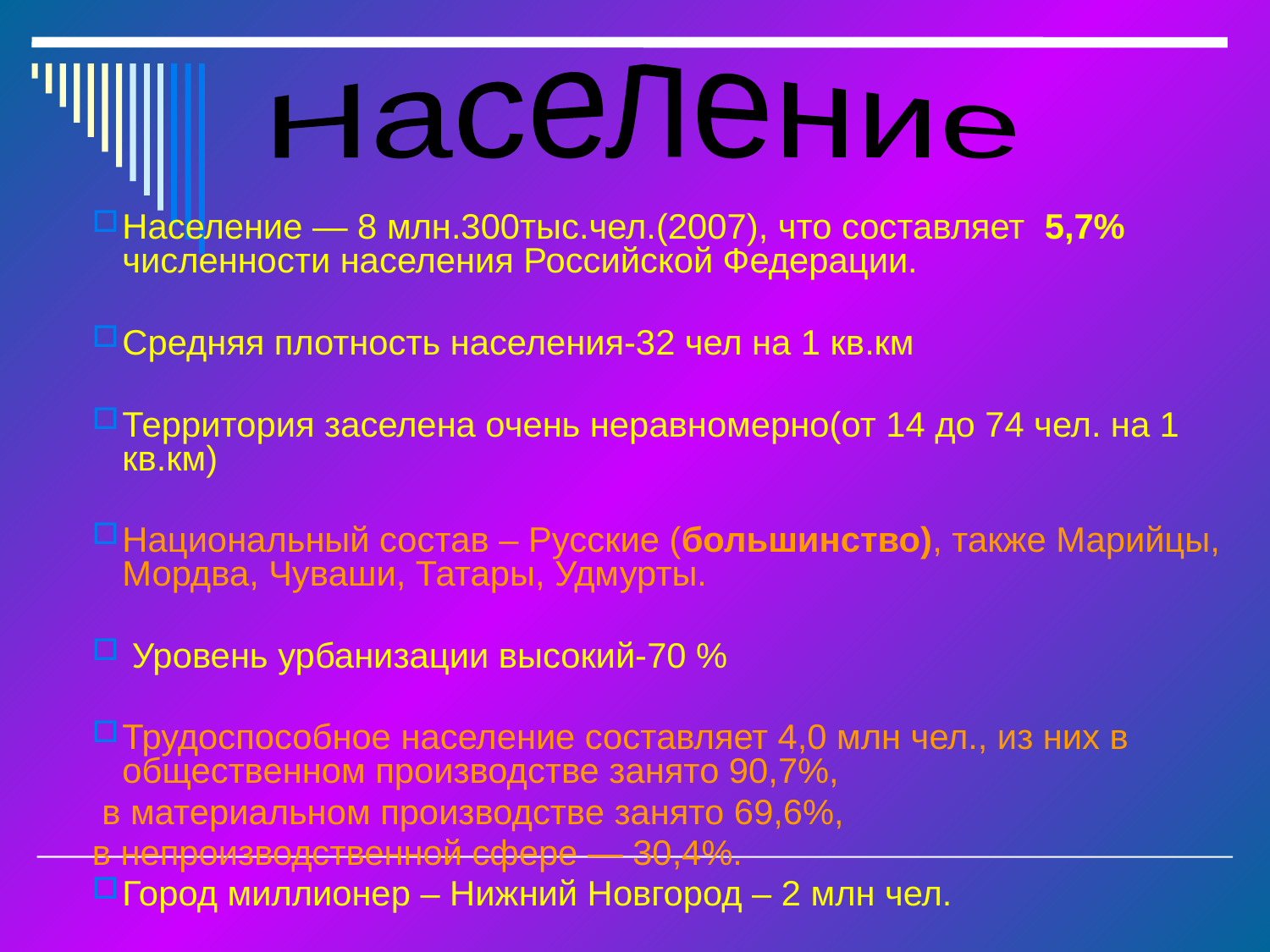

Население
Население — 8 млн.300тыс.чел.(2007), что составляет  5,7% численности населения Российской Федерации.

Средняя плотность населения-32 чел на 1 кв.км

Территория заселена очень неравномерно(от 14 до 74 чел. на 1 кв.км)

Национальный состав – Русские (большинство), также Марийцы, Мордва, Чуваши, Татары, Удмурты.

 Уровень урбанизации высокий-70 %

Трудоспособное население составляет 4,0 млн чел., из них в общественном производстве занято 90,7%,
 в материальном производстве занято 69,6%,
в непроизводственной сфере — 30,4%.
Город миллионер – Нижний Новгород – 2 млн чел.